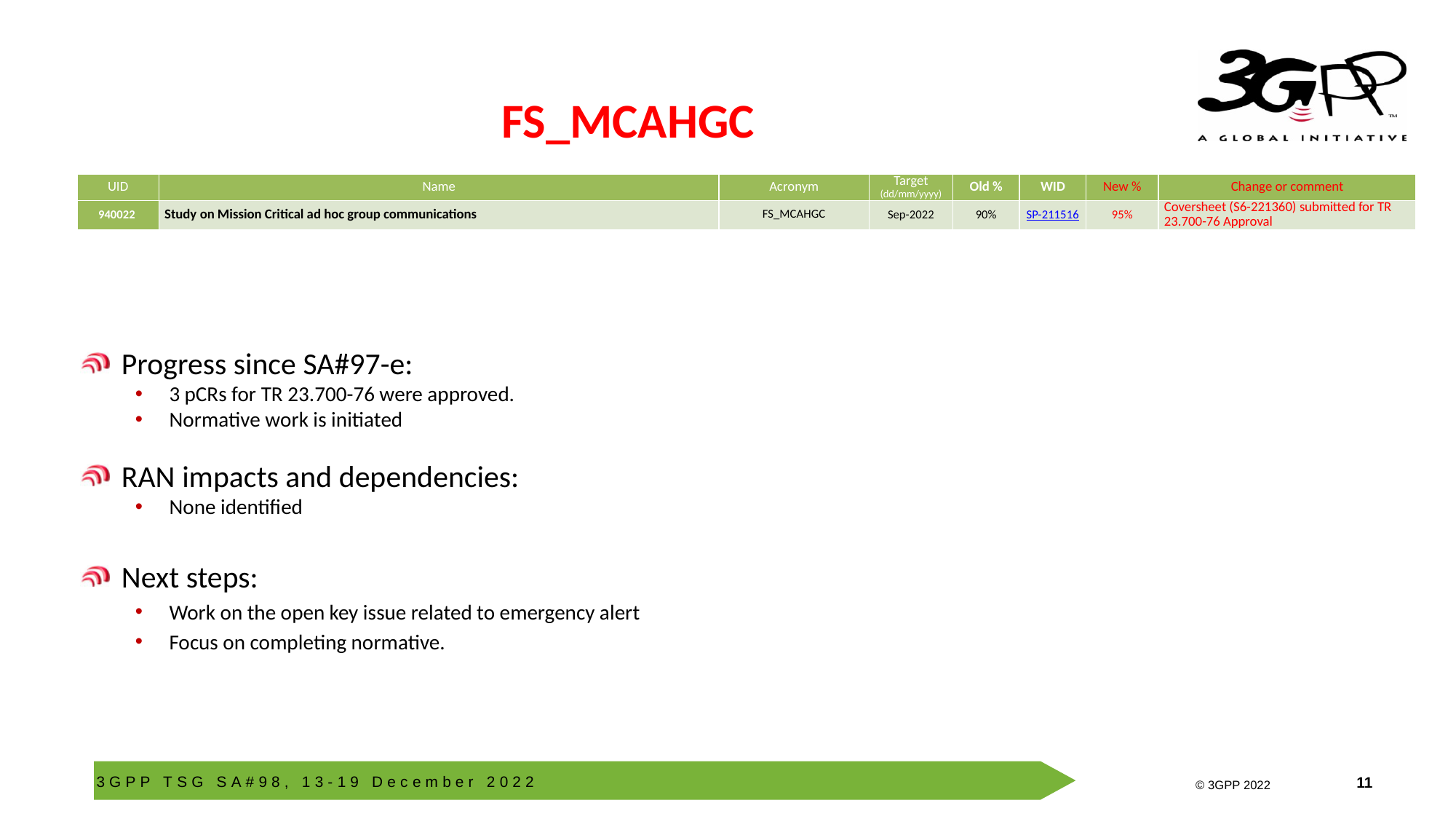

# FS_MCAHGC
| UID | Name | Acronym | Target (dd/mm/yyyy) | Old % | WID | New % | Change or comment |
| --- | --- | --- | --- | --- | --- | --- | --- |
| 940022 | Study on Mission Critical ad hoc group communications | FS\_MCAHGC | Sep-2022 | 90% | SP-211516 | 95% | Coversheet (S6-221360) submitted for TR 23.700-76 Approval |
Progress since SA#97-e:
3 pCRs for TR 23.700-76 were approved.
Normative work is initiated

RAN impacts and dependencies:
None identified

Next steps:
Work on the open key issue related to emergency alert
Focus on completing normative.